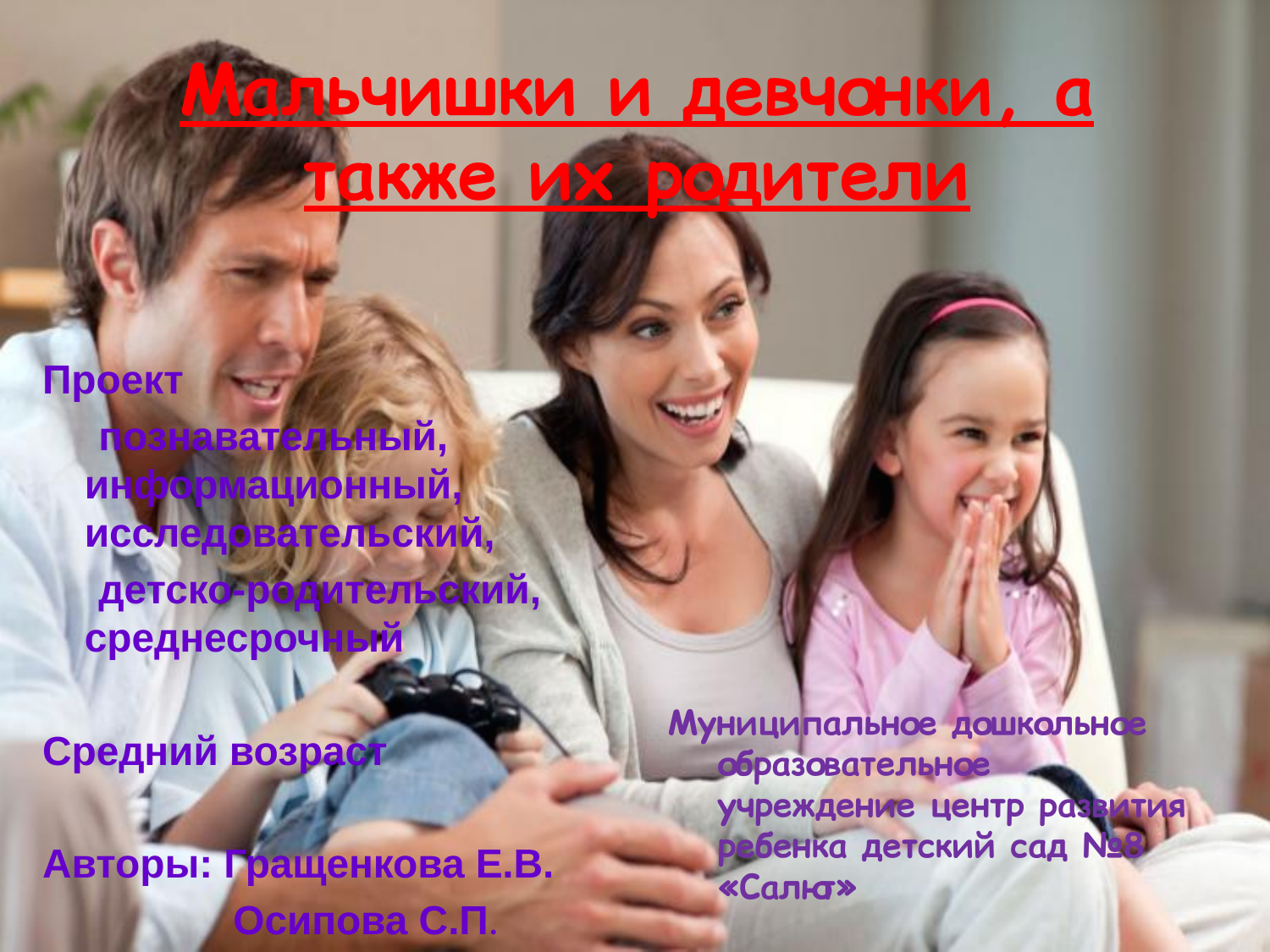

# Мальчишки и девчонки, а также их родители
Проект
     познавательный, информационный, исследовательский,
     детско-родительский, среднесрочный

Средний возраст

Авторы: Гращенкова Е.В.
                 Осипова С.П.
Муниципальное дошкольное образовательное учреждение центр развития ребенка детский сад №8 «Салют»